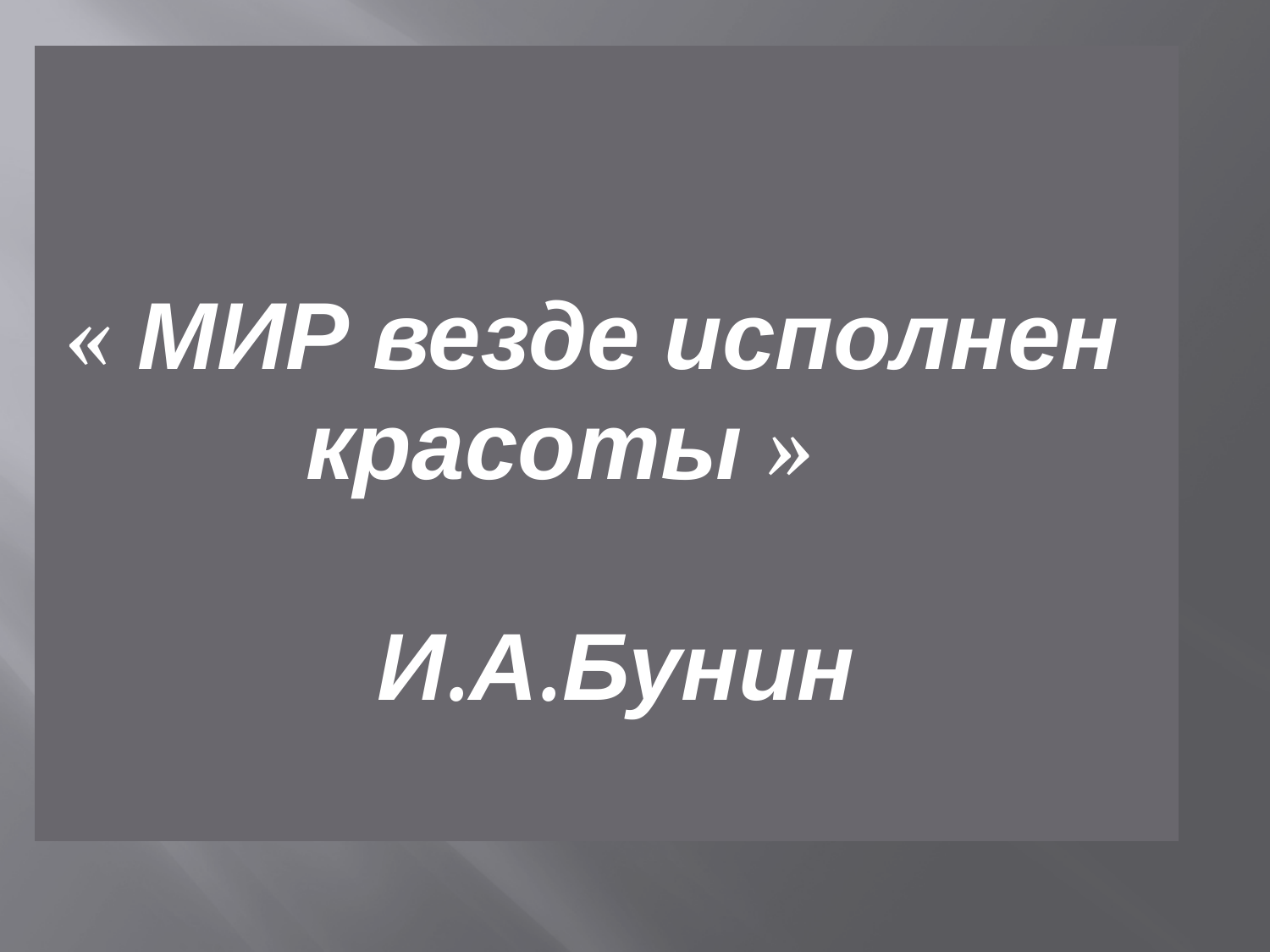

« МИР везде исполнен
          красоты »

             И.А.Бунин